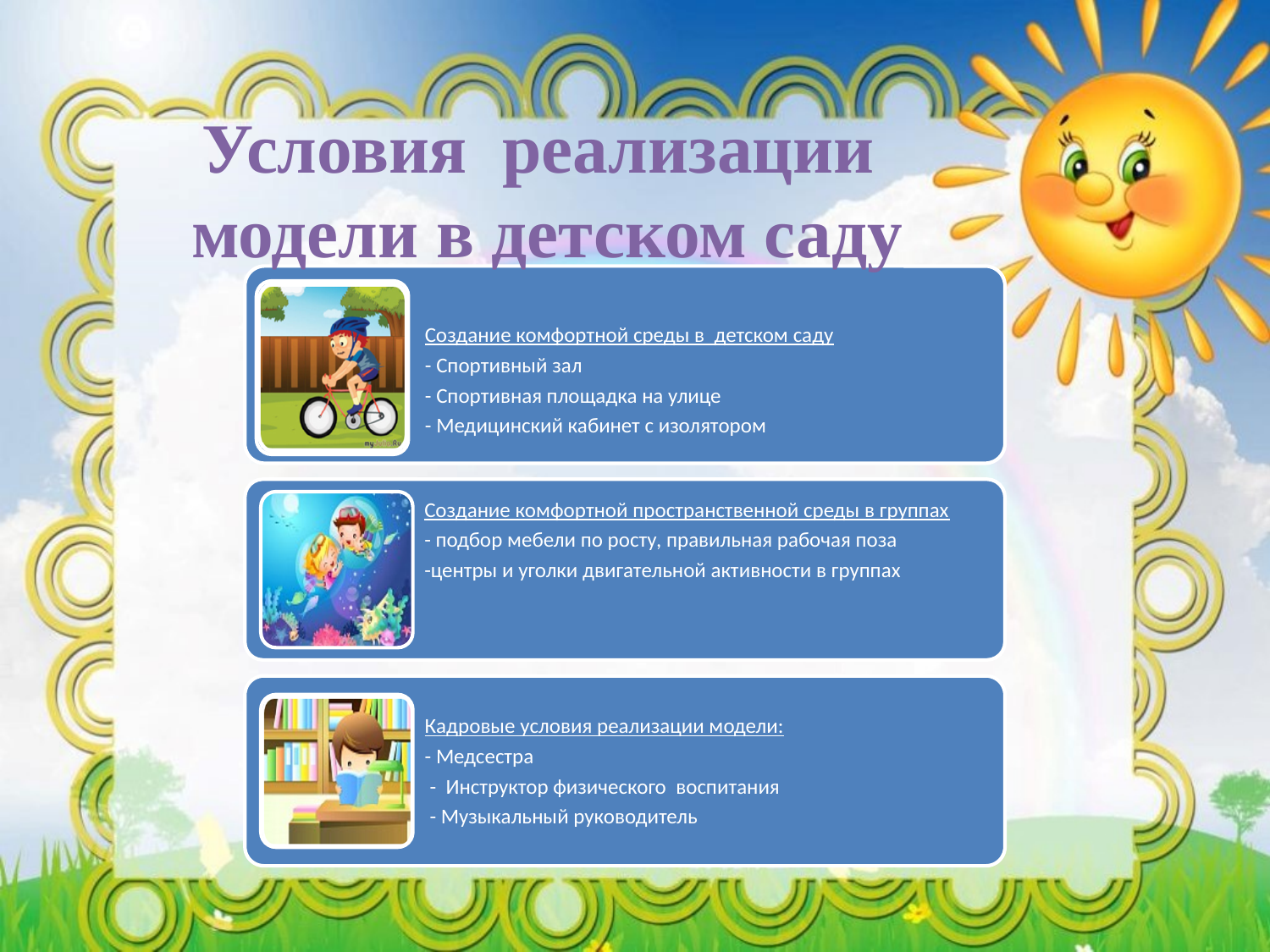

Условия  реализации
модели в детском саду

Создание комфортной среды в  детском саду
- Спортивный зал
- Спортивная площадка на улице
- Медицинский кабинет с изолятором

Создание комфортной пространственной среды в группах
- подбор мебели по росту, правильная рабочая поза
-центры и уголки двигательной активности в группах

Кадровые условия реализации модели:
- Медсестра
 -  Инструктор физического  воспитания
 - Музыкальный руководитель